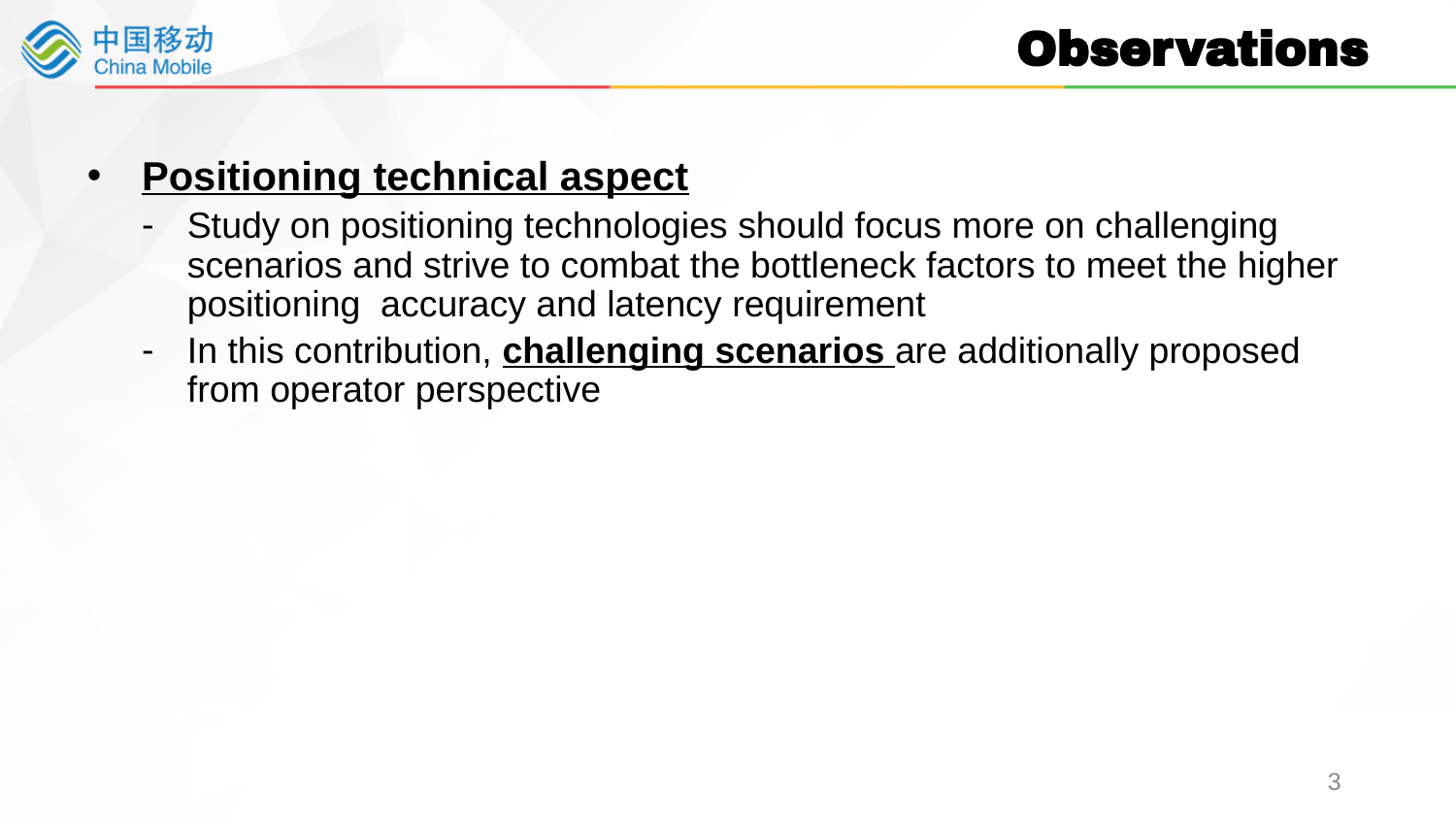

# Observations
Positioning technical aspect
Study on positioning technologies should focus more on challenging scenarios and strive to combat the bottleneck factors to meet the higher positioning  accuracy and latency requirement
In this contribution, challenging scenarios are additionally proposed from operator perspective
3